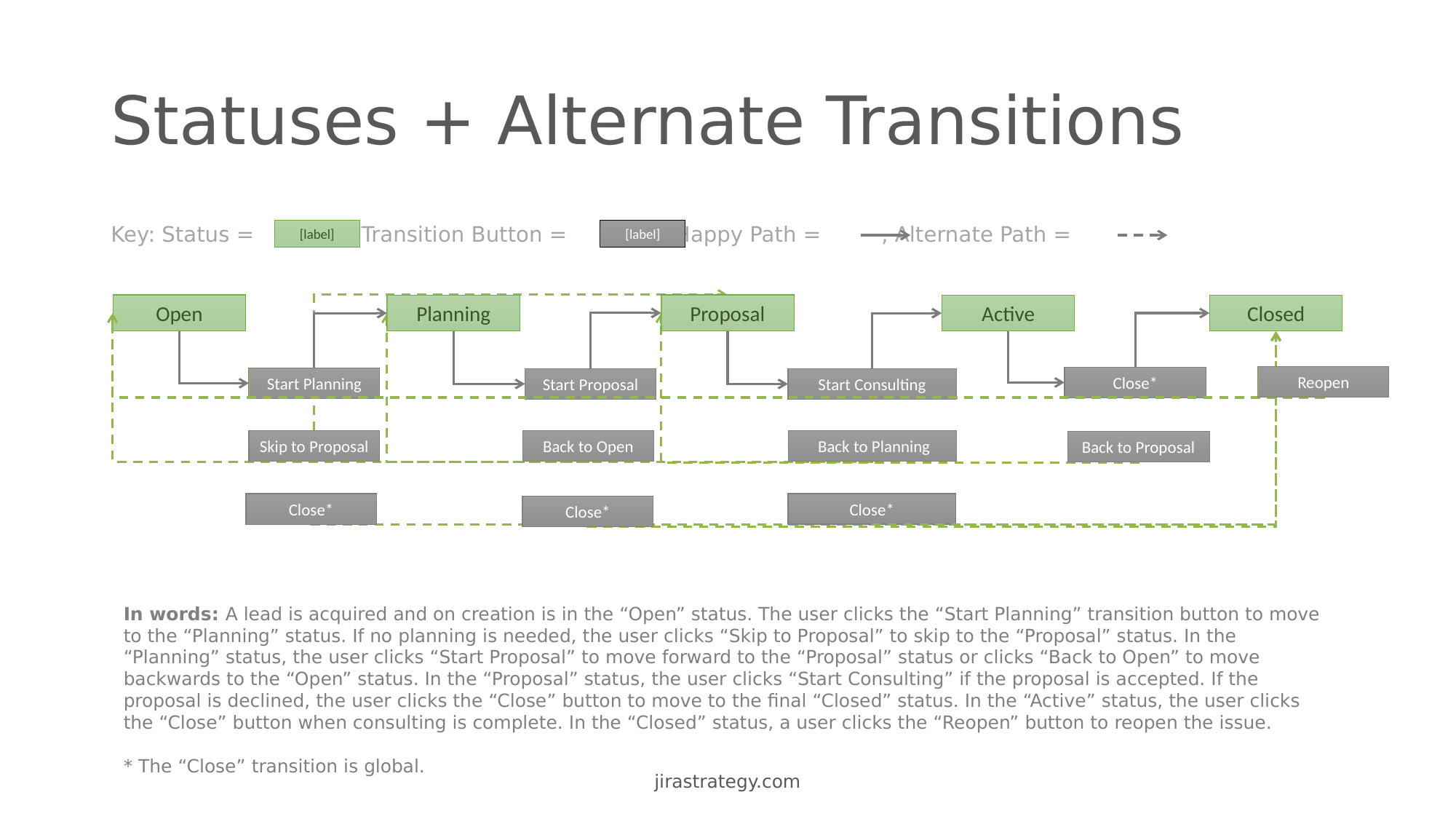

# Statuses + Alternate Transitions
Key: Status =              , Transition Button =              , Happy Path =         , Alternate Path =

[label]
[label]
Proposal
Open
Closed
Planning
Active
Reopen
Close*
Start Planning
Start Proposal
Start Consulting
Skip to Proposal
Back to Open
 Back to Planning
Back to Proposal
Close*
Close*
Close*
In words: A lead is acquired and on creation is in the “Open” status. The user clicks the “Start Planning” transition button to move to the “Planning” status. If no planning is needed, the user clicks “Skip to Proposal” to skip to the “Proposal” status. In the “Planning” status, the user clicks “Start Proposal” to move forward to the “Proposal” status or clicks “Back to Open” to move backwards to the “Open” status. In the “Proposal” status, the user clicks “Start Consulting” if the proposal is accepted. If the proposal is declined, the user clicks the “Close” button to move to the final “Closed” status. In the “Active” status, the user clicks the “Close” button when consulting is complete. In the “Closed” status, a user clicks the “Reopen” button to reopen the issue.
* The “Close” transition is global.
jirastrategy.com